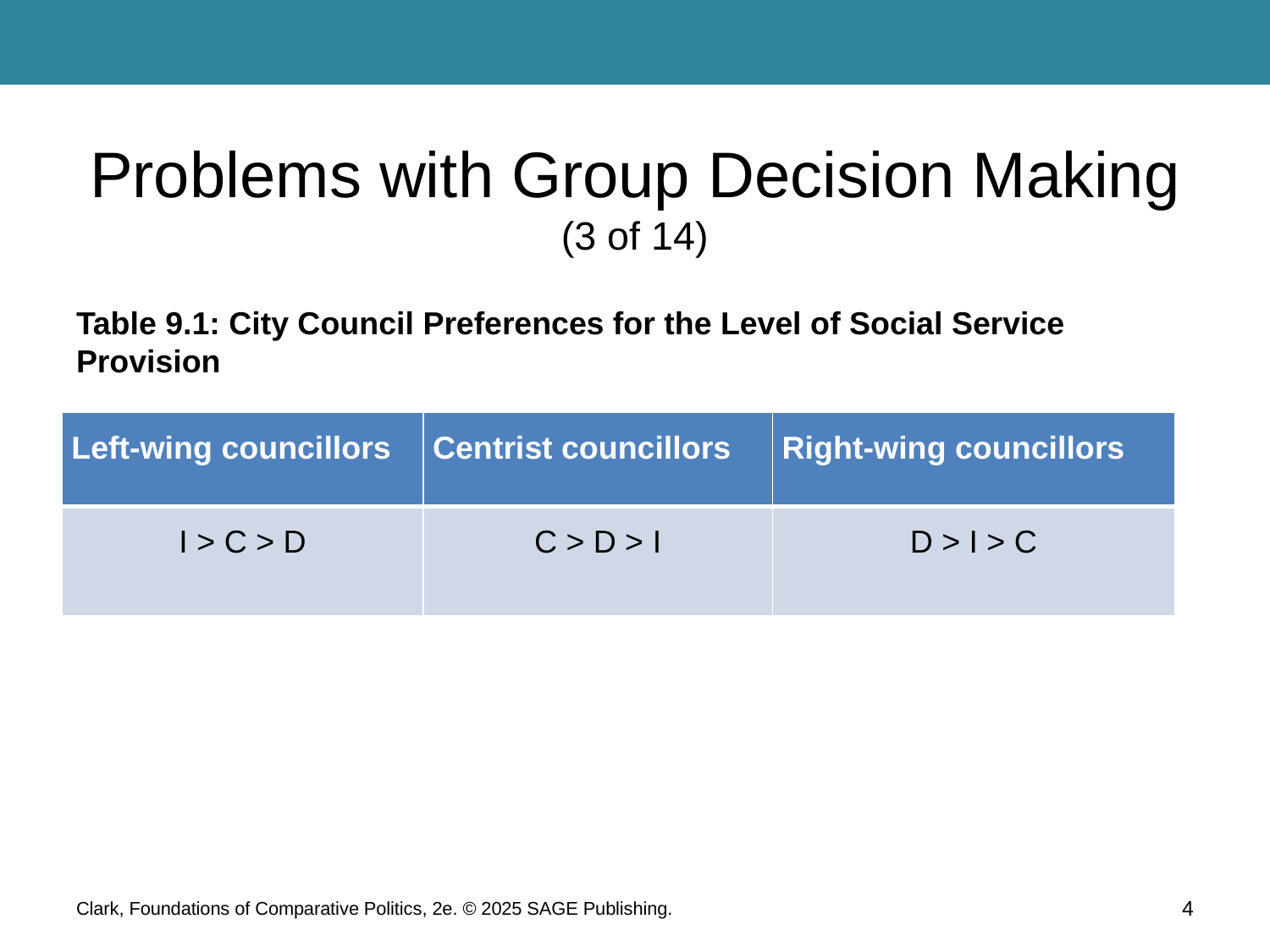

# Problems with Group Decision Making (3 of 14)
Table 9.1: City Council Preferences for the Level of Social Service Provision

| Left-wing councillors | Centrist councillors | Right-wing councillors |
| --- | --- | --- |
| I > C > D | C > D > I | D > I > C |
Clark, Foundations of Comparative Politics, 2e. © 2025 SAGE Publishing.
4